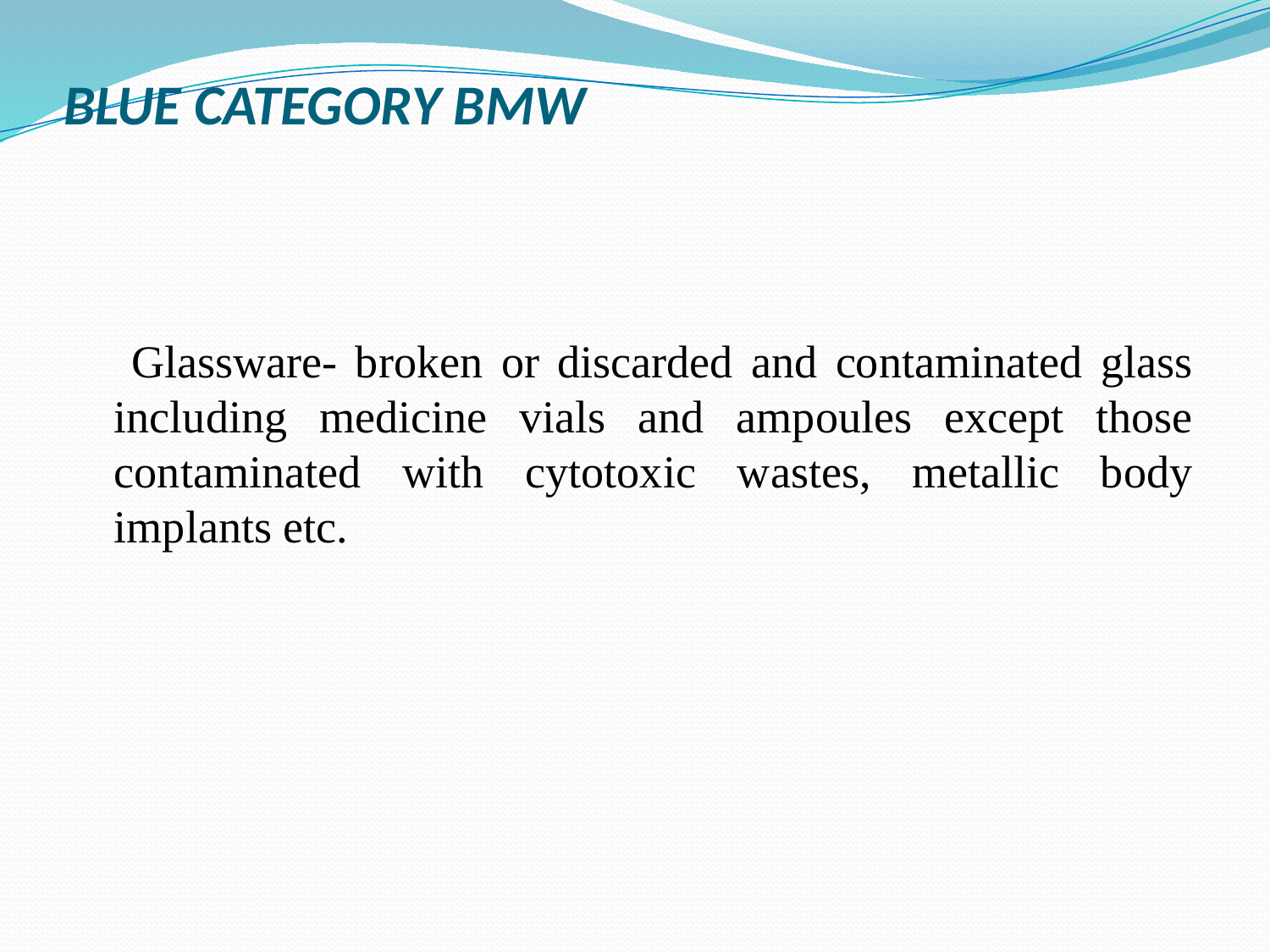

# BLUE CATEGORY BMW
   Glassware- broken or discarded and contaminated glass including medicine vials and ampoules except those contaminated with cytotoxic wastes, metallic body implants etc.